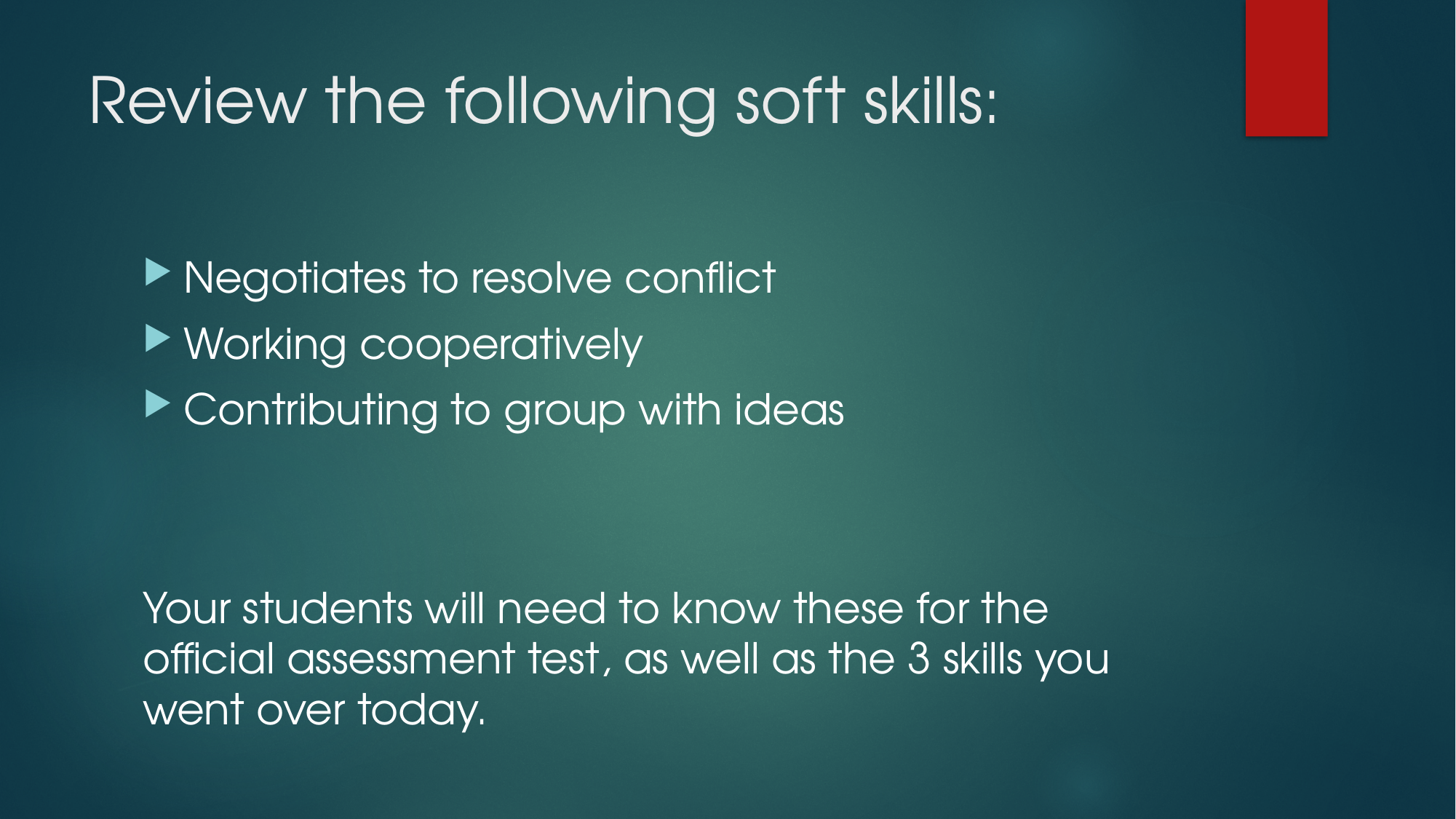

# Review the following soft skills:
Negotiates to resolve conflict
Working cooperatively
Contributing to group with ideas

Your students will need to know these for the official assessment test, as well as the 3 skills you went over today.